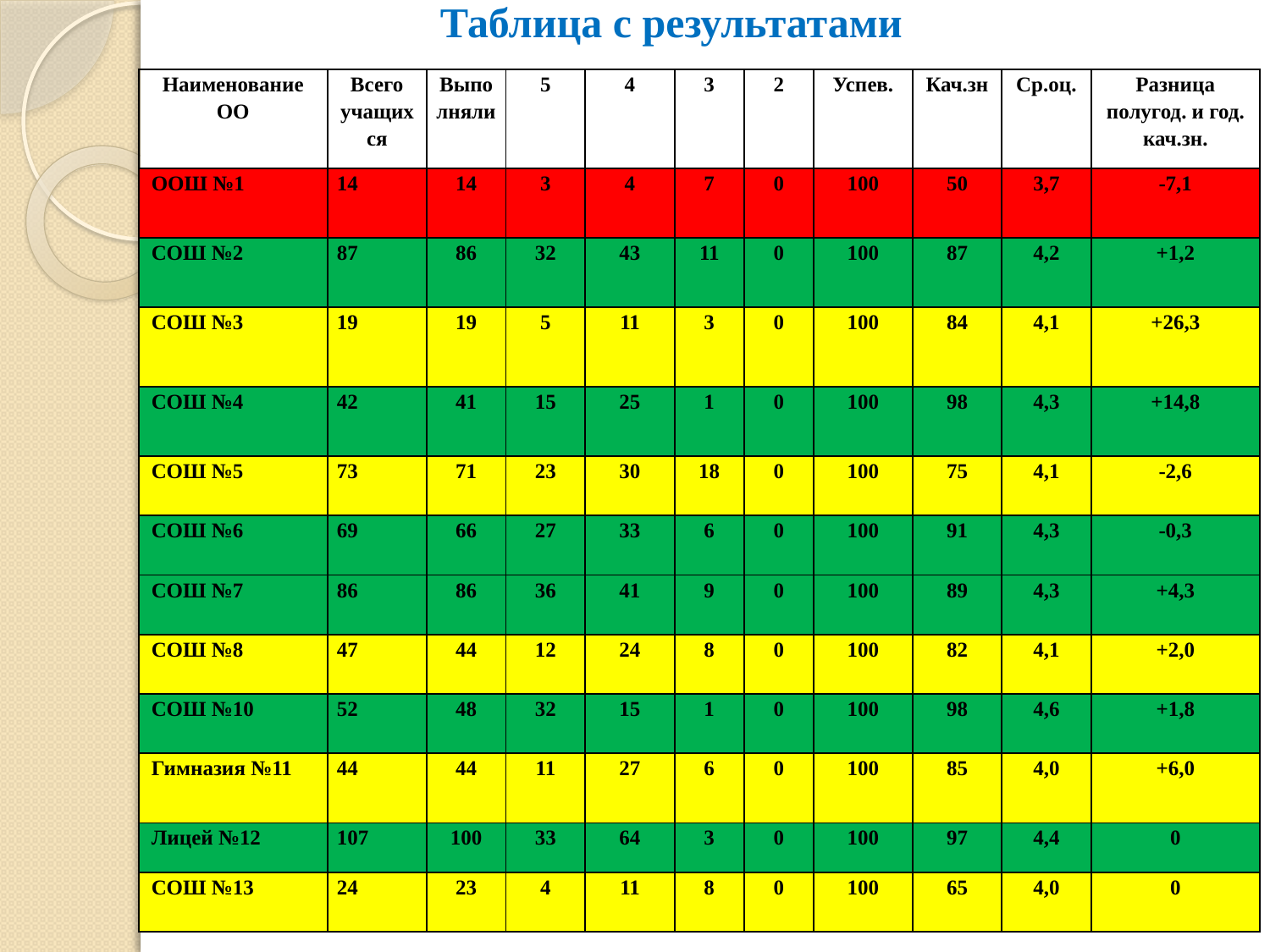

# Таблица с результатами
| Наименование ОО | Всего учащихся | Выполняли | 5 | 4 | 3 | 2 | Успев. | Кач.зн | Ср.оц. | Разница полугод. и год. кач.зн. |
| --- | --- | --- | --- | --- | --- | --- | --- | --- | --- | --- |
| ООШ №1 | 14 | 14 | 3 | 4 | 7 | 0 | 100 | 50 | 3,7 | -7,1 |
| СОШ №2 | 87 | 86 | 32 | 43 | 11 | 0 | 100 | 87 | 4,2 | +1,2 |
| СОШ №3 | 19 | 19 | 5 | 11 | 3 | 0 | 100 | 84 | 4,1 | +26,3 |
| СОШ №4 | 42 | 41 | 15 | 25 | 1 | 0 | 100 | 98 | 4,3 | +14,8 |
| СОШ №5 | 73 | 71 | 23 | 30 | 18 | 0 | 100 | 75 | 4,1 | -2,6 |
| СОШ №6 | 69 | 66 | 27 | 33 | 6 | 0 | 100 | 91 | 4,3 | -0,3 |
| СОШ №7 | 86 | 86 | 36 | 41 | 9 | 0 | 100 | 89 | 4,3 | +4,3 |
| СОШ №8 | 47 | 44 | 12 | 24 | 8 | 0 | 100 | 82 | 4,1 | +2,0 |
| СОШ №10 | 52 | 48 | 32 | 15 | 1 | 0 | 100 | 98 | 4,6 | +1,8 |
| Гимназия №11 | 44 | 44 | 11 | 27 | 6 | 0 | 100 | 85 | 4,0 | +6,0 |
| Лицей №12 | 107 | 100 | 33 | 64 | 3 | 0 | 100 | 97 | 4,4 | 0 |
| СОШ №13 | 24 | 23 | 4 | 11 | 8 | 0 | 100 | 65 | 4,0 | 0 |